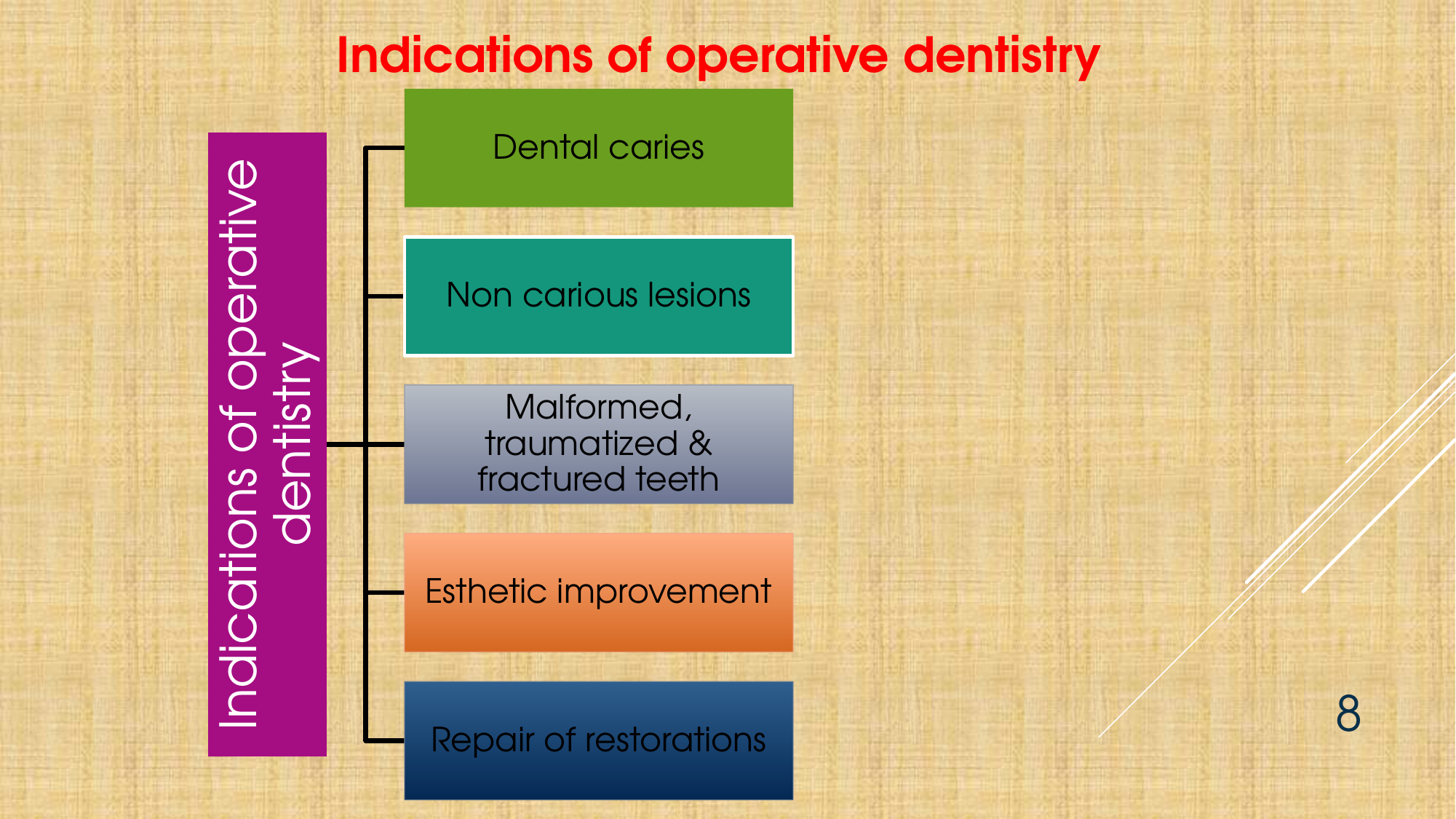

Indications of operative dentistry

Indications of operative dentistry
Dental caries
Non carious lesions
Malformed, traumatized & fractured teeth
Esthetic improvement
Repair of restorations
8